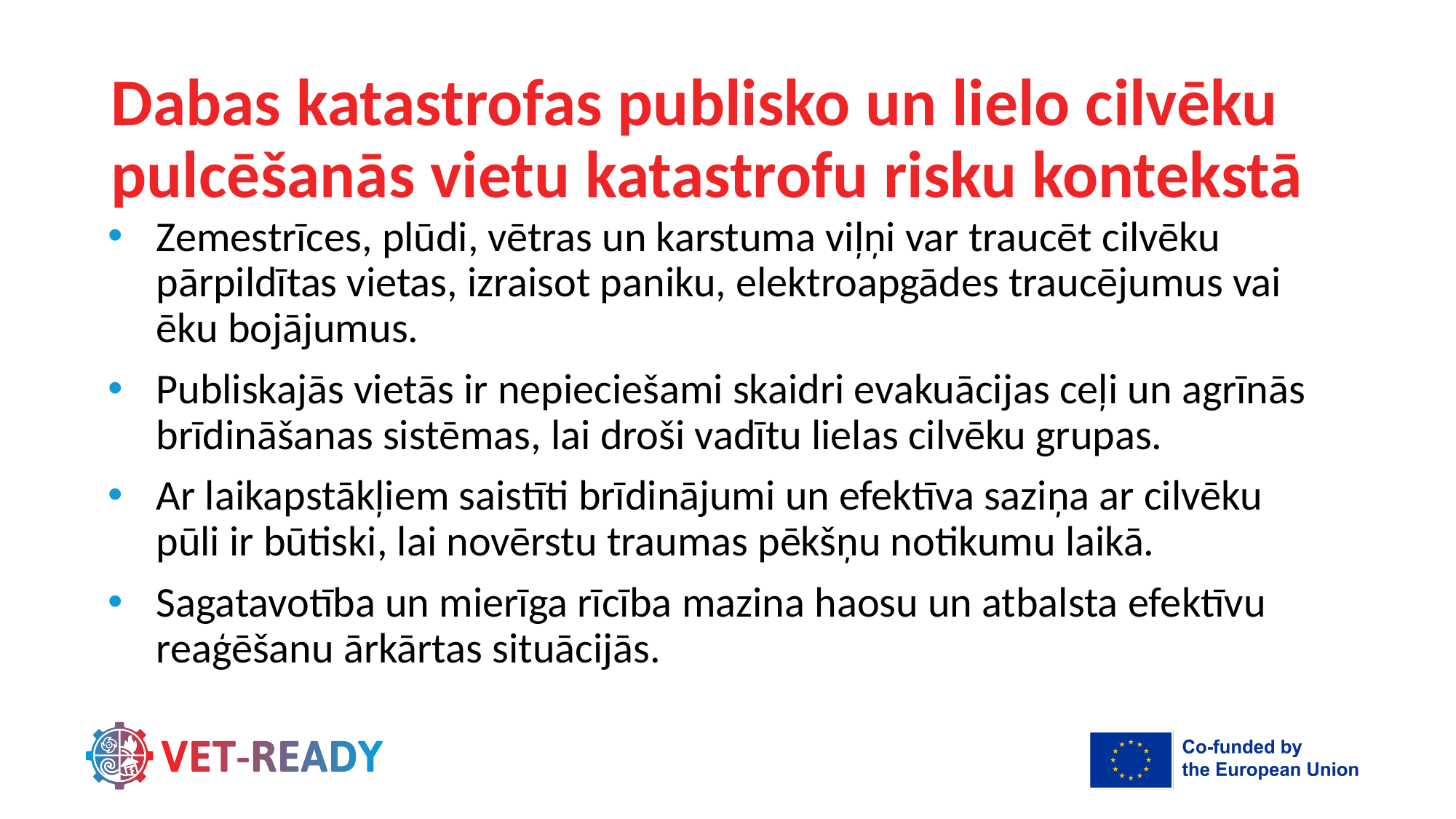

# Dabas katastrofas publisko un lielo cilvēku pulcēšanās vietu katastrofu risku kontekstā
Zemestrīces, plūdi, vētras un karstuma viļņi var traucēt cilvēku pārpildītas vietas, izraisot paniku, elektroapgādes traucējumus vai ēku bojājumus.
Publiskajās vietās ir nepieciešami skaidri evakuācijas ceļi un agrīnās brīdināšanas sistēmas, lai droši vadītu lielas cilvēku grupas.
Ar laikapstākļiem saistīti brīdinājumi un efektīva saziņa ar cilvēku pūli ir būtiski, lai novērstu traumas pēkšņu notikumu laikā.
Sagatavotība un mierīga rīcība mazina haosu un atbalsta efektīvu reaģēšanu ārkārtas situācijās.